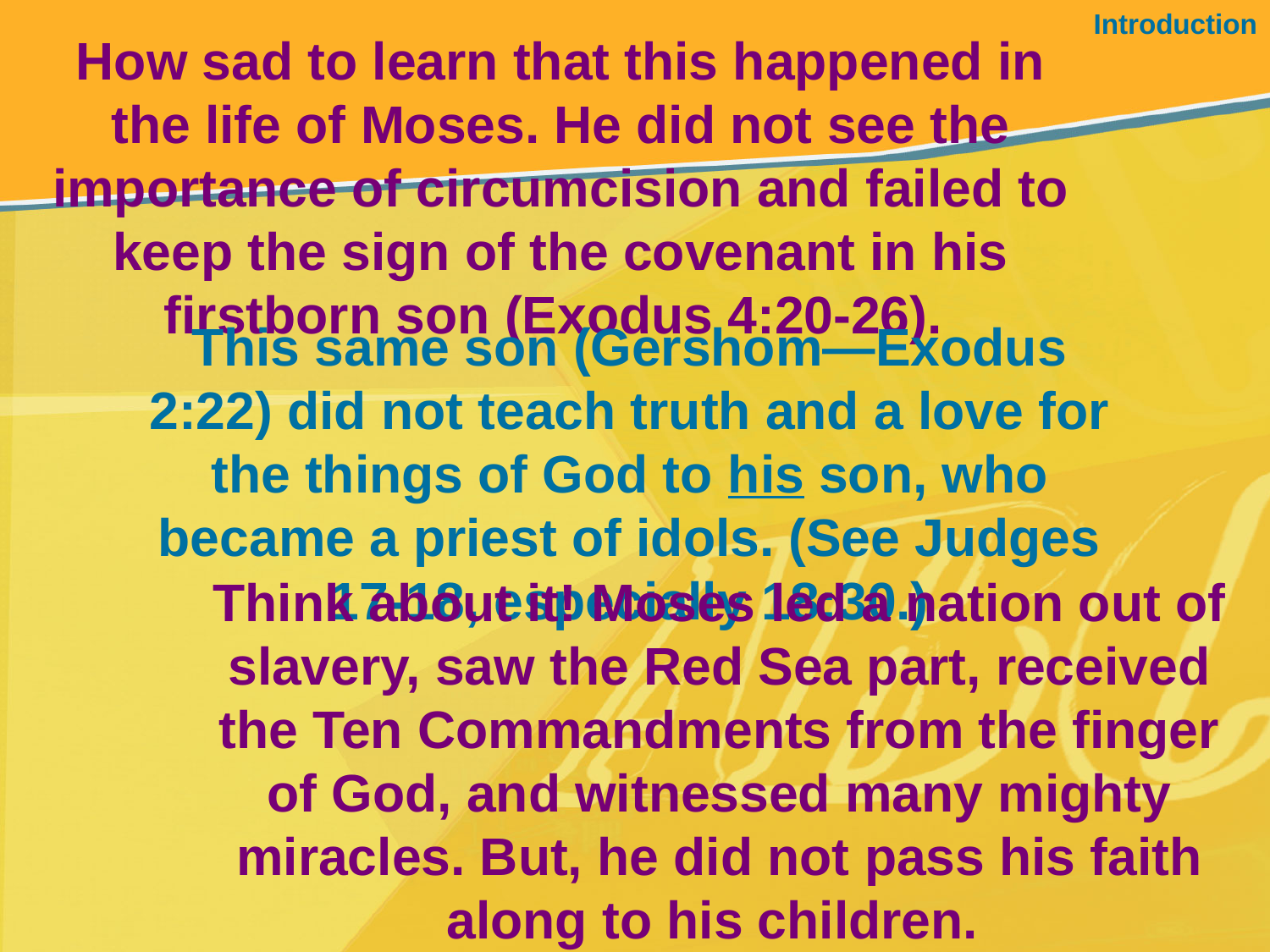

Introduction
How sad to learn that this happened in the life of Moses. He did not see the importance of circumcision and failed to keep the sign of the covenant in his firstborn son (Exodus 4:20-26).
This same son (Gershom—Exodus 2:22) did not teach truth and a love for the things of God to his son, who became a priest of idols. (See Judges 17-18, especially 18:30.)
Think about it! Moses led a nation out of slavery, saw the Red Sea part, received the Ten Commandments from the finger of God, and witnessed many mighty miracles. But, he did not pass his faith along to his children.